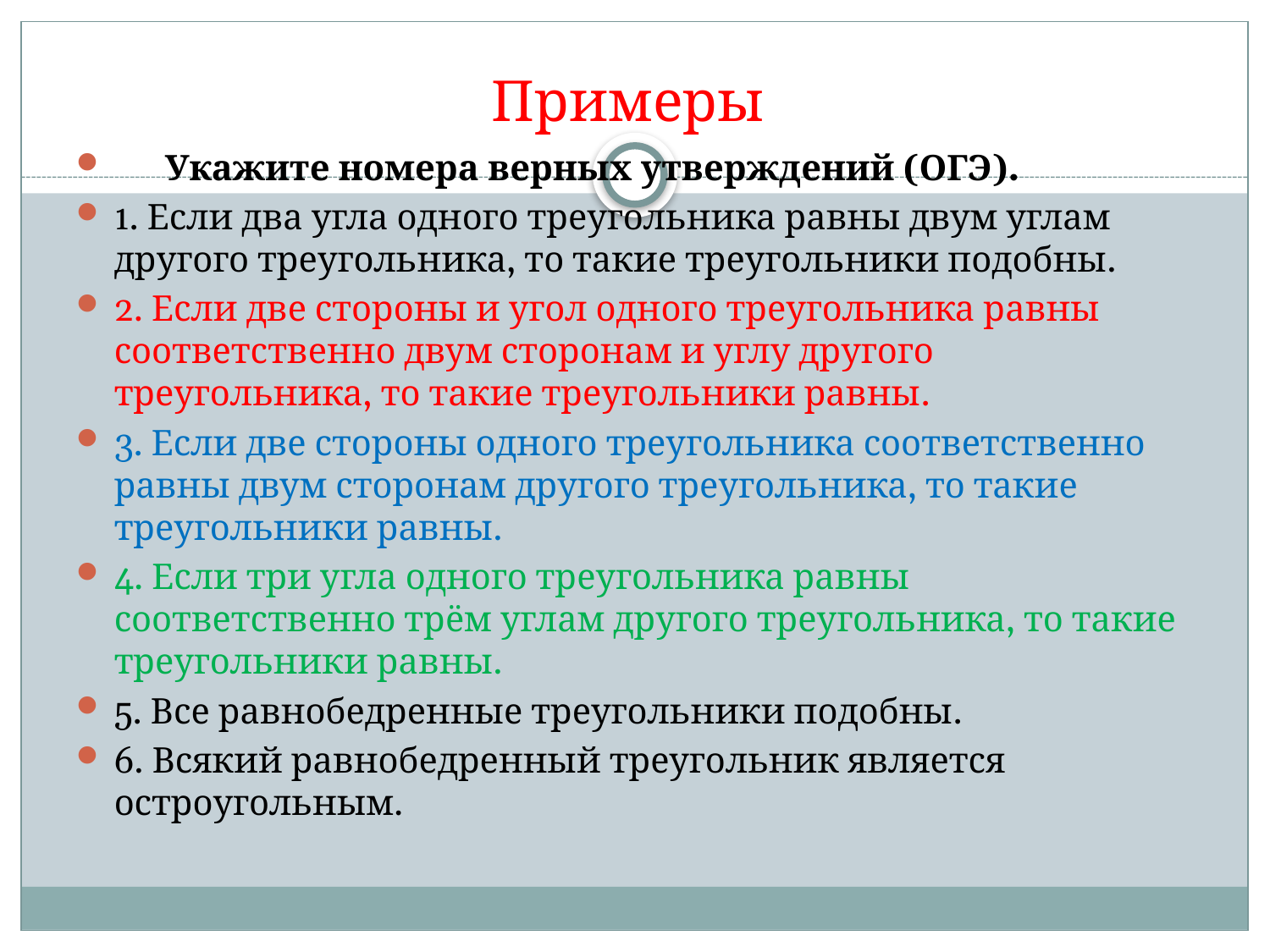

# Примеры
      Укажите номера верных утверждений (ОГЭ).
1. Если два угла одного треугольника равны двум углам другого треугольника, то такие треугольники подобны.
2. Если две стороны и угол одного треугольника равны соответственно двум сторонам и углу другого треугольника, то такие треугольники равны.
3. Если две стороны одного треугольника соответственно равны двум сторонам другого треугольника, то такие треугольники равны.
4. Если три угла одного треугольника равны соответственно трём углам другого треугольника, то такие треугольники равны.
5. Все равнобедренные треугольники подобны.
6. Всякий равнобедренный треугольник является остроугольным.